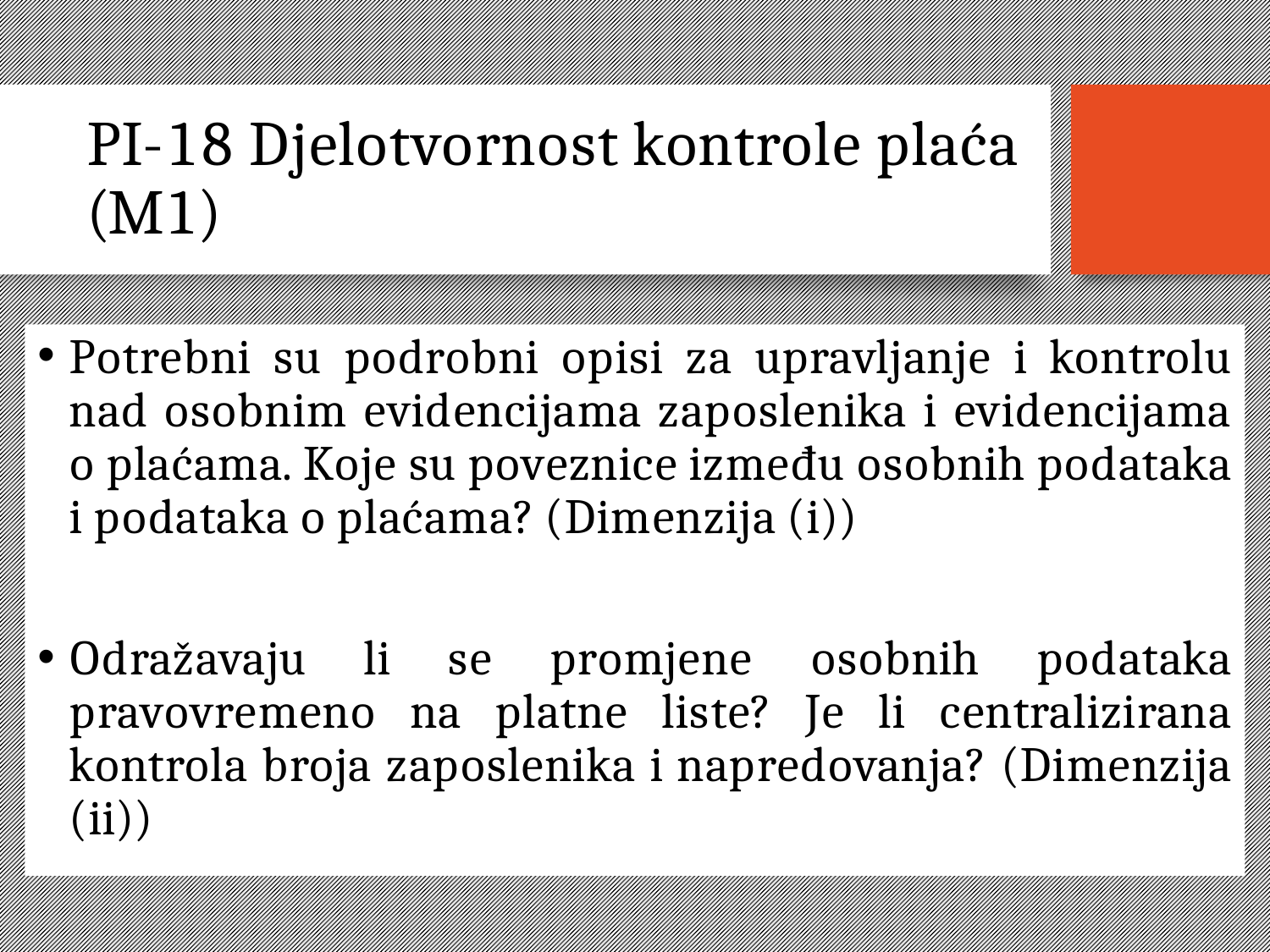

# PI-18 Djelotvornost kontrole plaća (M1)
Potrebni su podrobni opisi za upravljanje i kontrolu nad osobnim evidencijama zaposlenika i evidencijama o plaćama. Koje su poveznice između osobnih podataka i podataka o plaćama? (Dimenzija (i))

Odražavaju li se promjene osobnih podataka pravovremeno na platne liste? Je li centralizirana kontrola broja zaposlenika i napredovanja? (Dimenzija (ii))